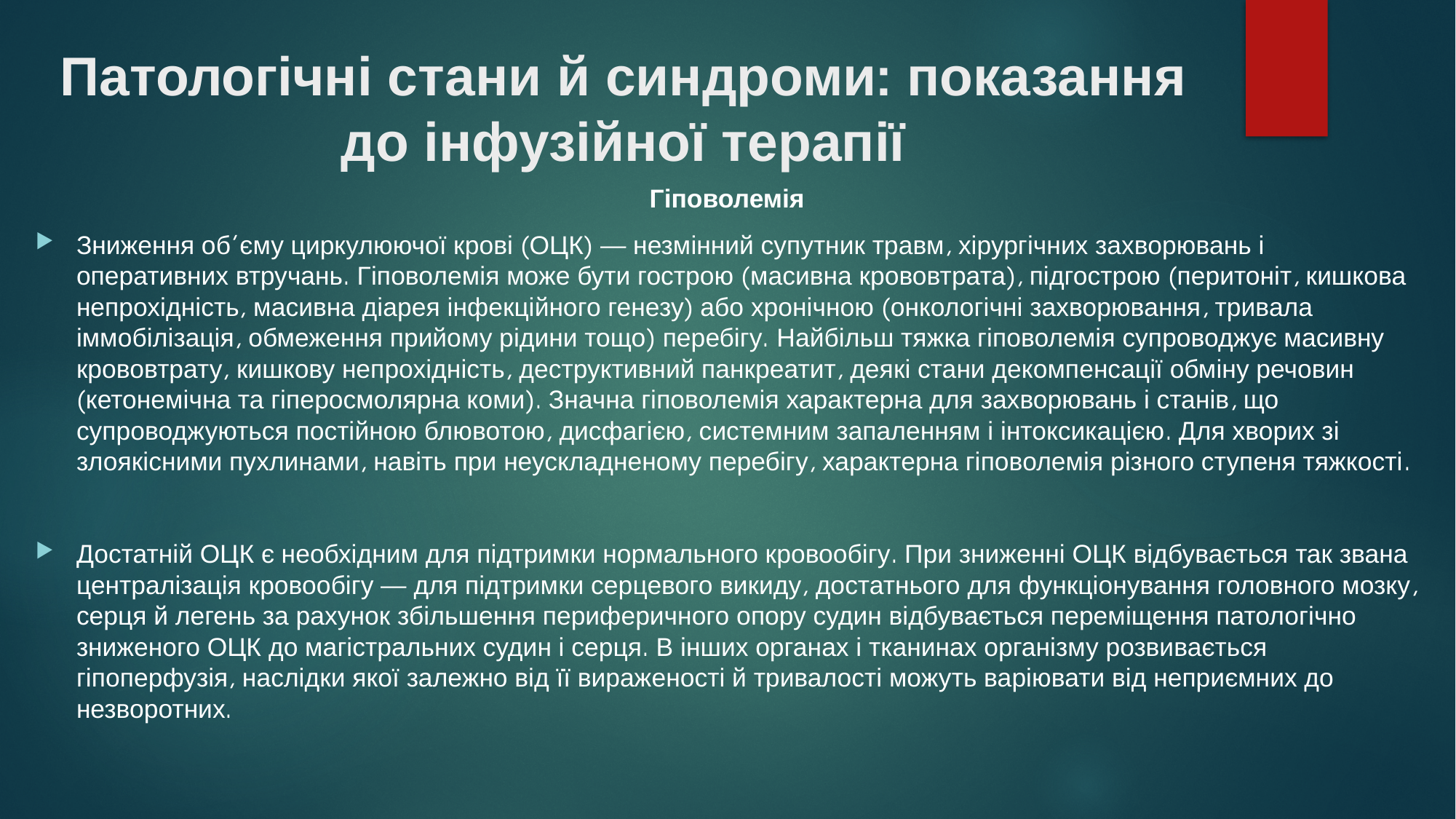

# Патологічні стани й синдроми: показання до інфузійної терапії
Гіповолемія
Зниження об’єму циркулюючої крові (ОЦК) — незмінний супутник травм, хірургічних захворювань і оперативних втручань. Гіповолемія може бути гострою (масивна крововтрата), підгострою (перитоніт, кишкова непрохідність, масивна діарея інфекційного генезу) або хронічною (онкологічні захворювання, тривала іммобілізація, обмеження прийому рідини тощо) перебігу. Найбільш тяжка гіповолемія супроводжує масивну крововтрату, кишкову непрохідність, деструктивний панкреатит, деякі стани декомпенсації обміну речовин (кетонемічна та гіперосмолярна коми). Значна гіповолемія характерна для захворювань і станів, що супроводжуються постійною блювотою, дисфагією, системним запаленням і інтоксикацією. Для хворих зі злоякісними пухлинами, навіть при неускладненому перебігу, характерна гіповолемія різного ступеня тяжкості.

Достатній ОЦК є необхідним для підтримки нормального кровообігу. При зниженні ОЦК відбувається так звана централізація кровообігу — для підтримки серцевого викиду, достатнього для функціонування головного мозку, серця й легень за рахунок збільшення периферичного опору судин відбувається переміщення патологічно зниженого ОЦК до магістральних судин і серця. В інших органах і тканинах організму розвивається гіпоперфузія, наслідки якої залежно від її вираженості й тривалості можуть варіювати від неприємних до незворотних.